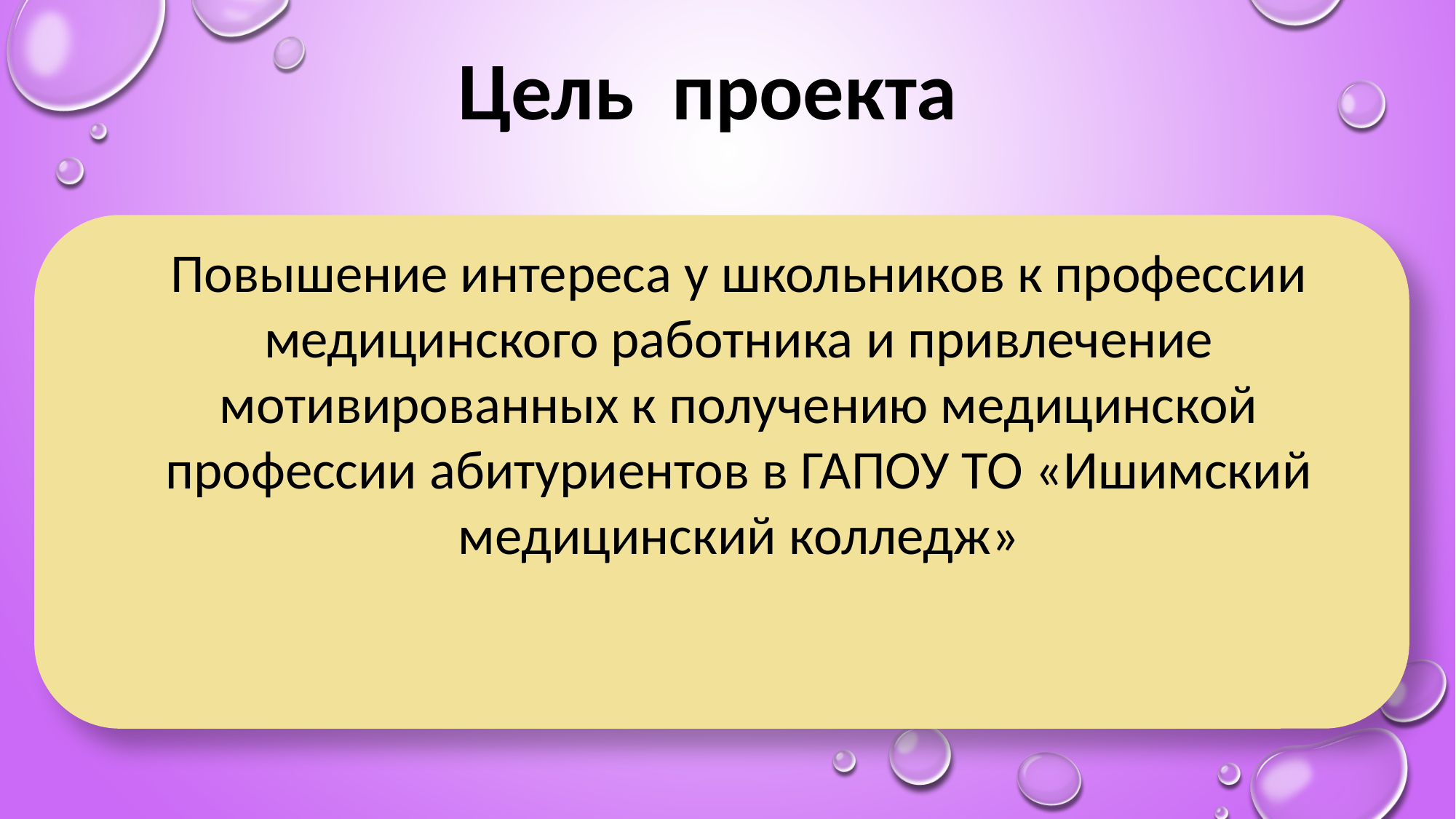

Цель  проекта

Повышение интереса у школьников к профессии медицинского работника и привлечение мотивированных к получению медицинской профессии абитуриентов в ГАПОУ ТО «Ишимский медицинский колледж»